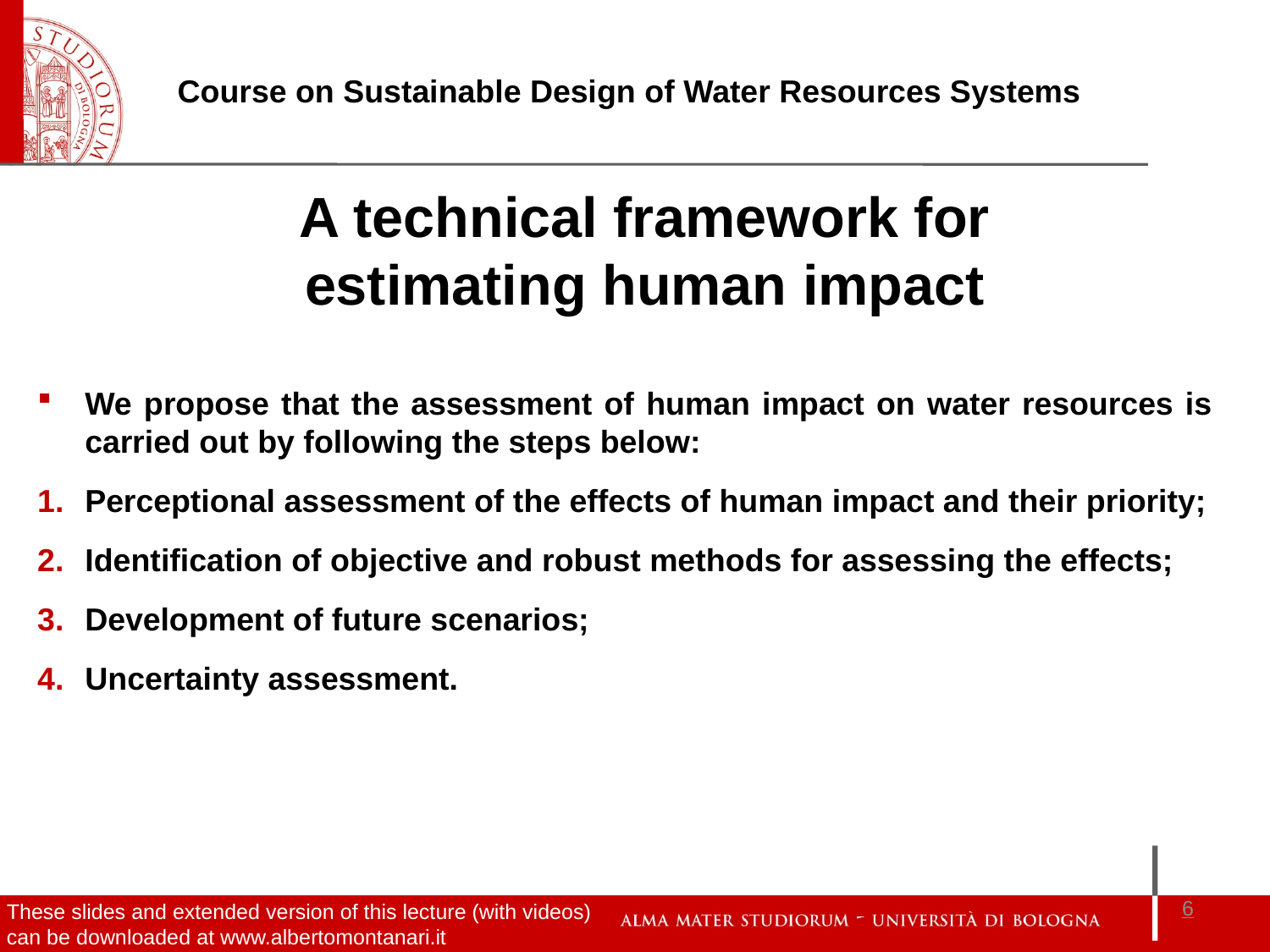

A technical framework for estimating human impact
We propose that the assessment of human impact on water resources is carried out by following the steps below:
Perceptional assessment of the effects of human impact and their priority;
Identification of objective and robust methods for assessing the effects;
Development of future scenarios;
Uncertainty assessment.
6